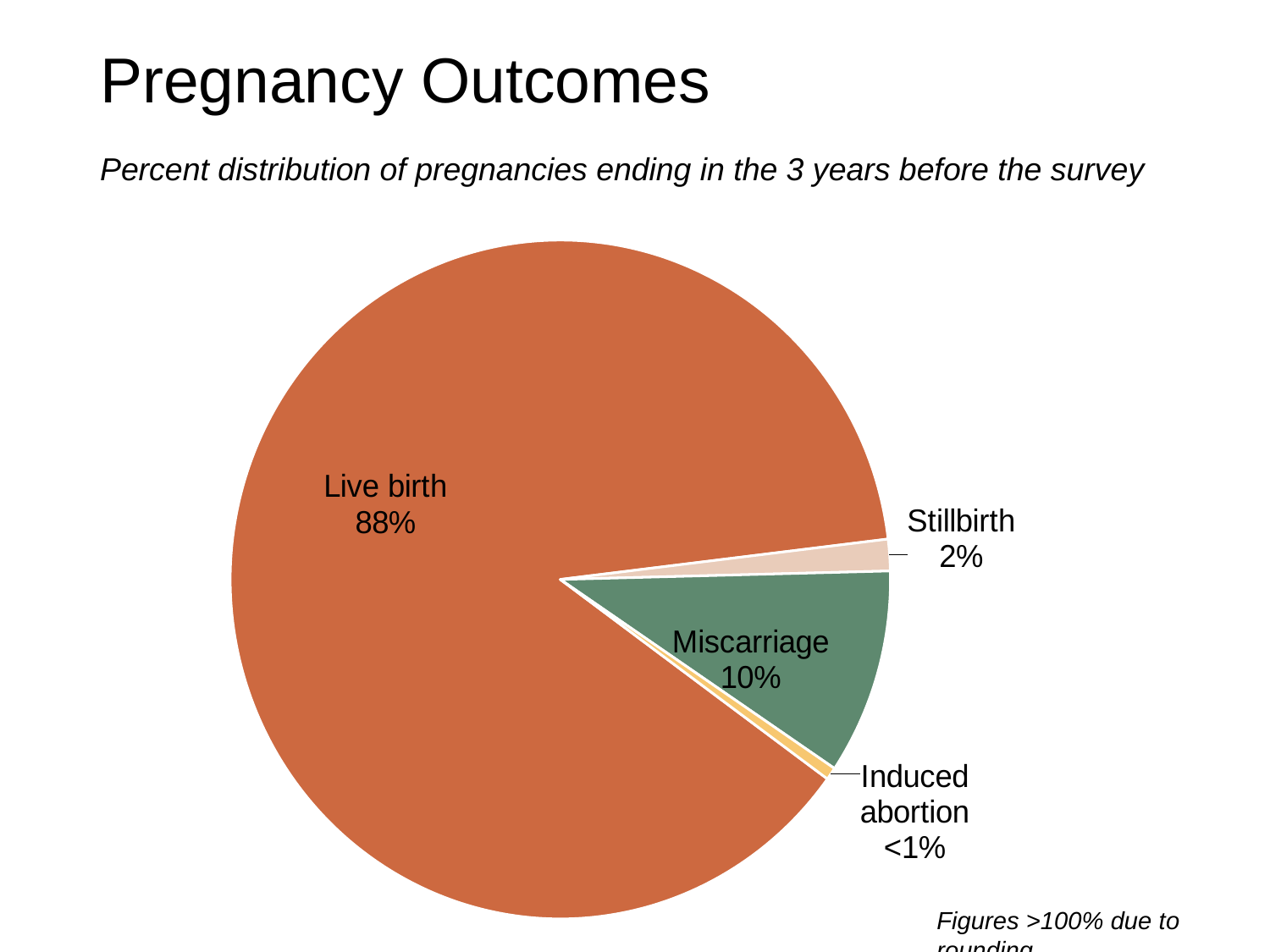

# Pregnancy Outcomes
Percent distribution of pregnancies ending in the 3 years before the survey

### Chart

| Category | Sales |
|---|---|
| Live birth | 88.1 |
| Stillbirth | 1.5 |
| Miscarriage | 9.8 |
| Induced abortion | 0.6 |
Figures >100% due to rounding